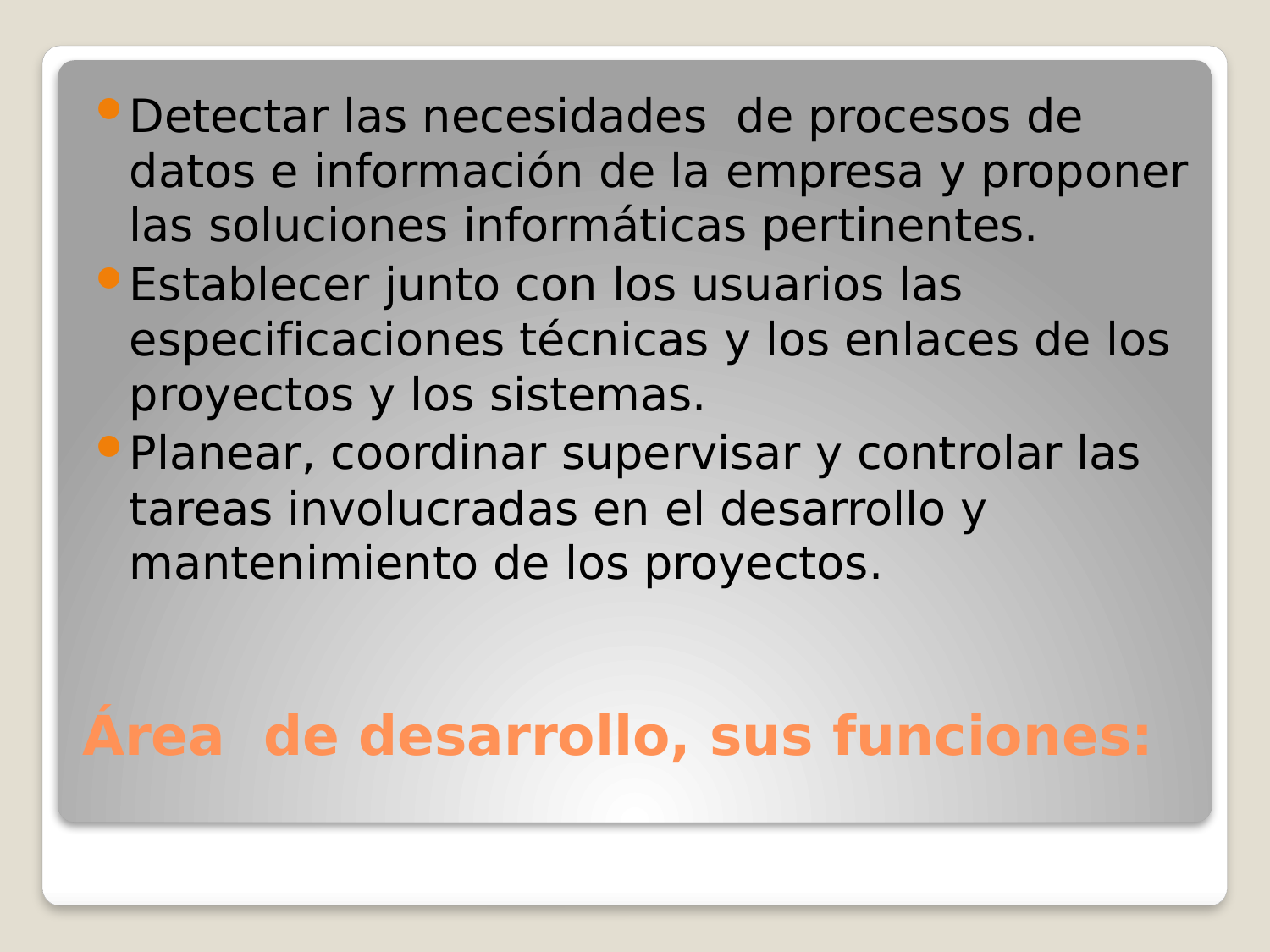

Detectar las necesidades  de procesos de datos e información de la empresa y proponer las soluciones informáticas pertinentes.
Establecer junto con los usuarios las especificaciones técnicas y los enlaces de los proyectos y los sistemas.
Planear, coordinar supervisar y controlar las tareas involucradas en el desarrollo y mantenimiento de los proyectos.

# Área  de desarrollo, sus funciones: